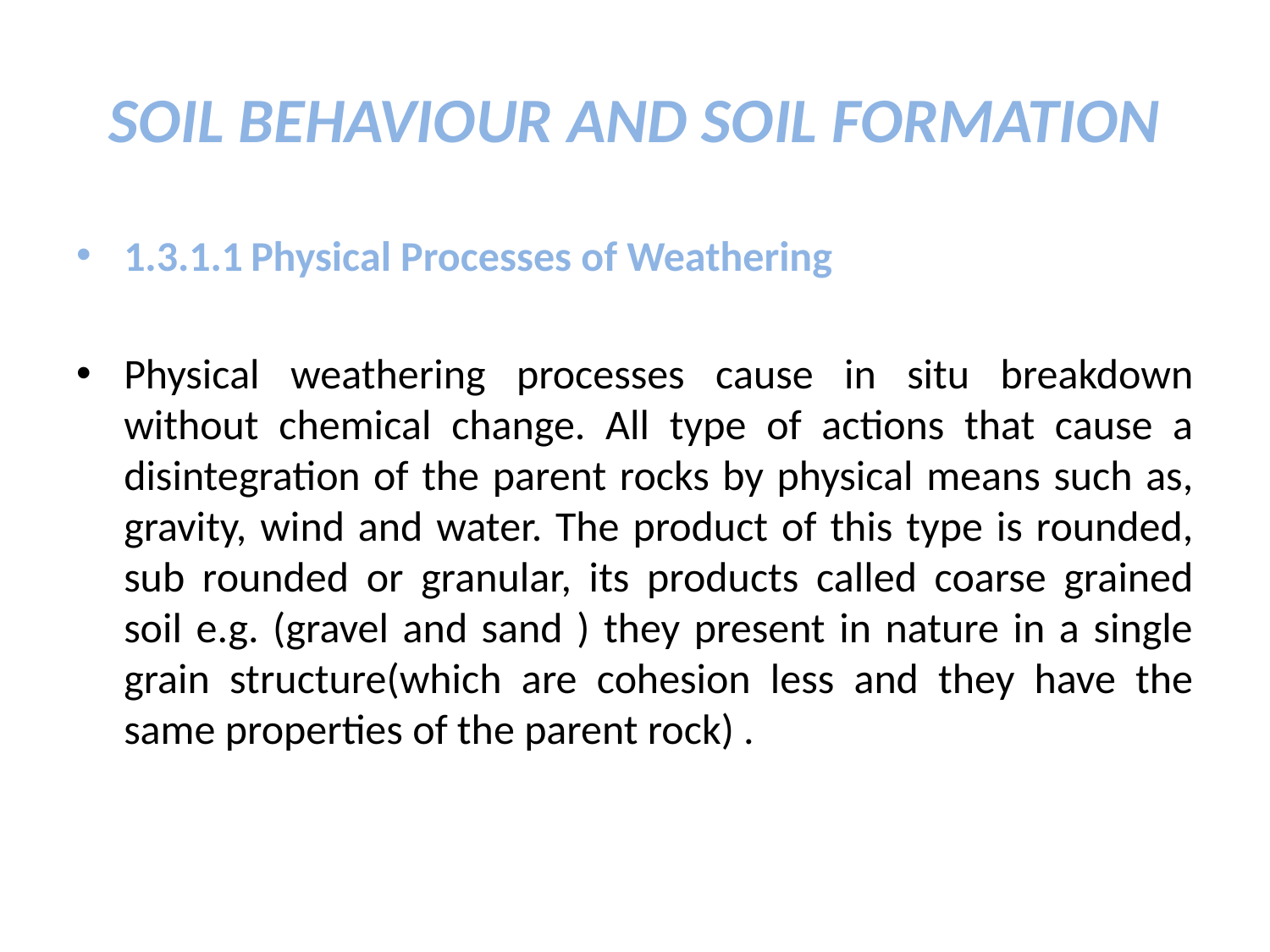

# SOIL BEHAVIOUR AND SOIL FORMATION
1.3.1.1	Physical Processes of Weathering

Physical weathering processes cause in situ breakdown without chemical change. All type of actions that cause a disintegration of the parent rocks by physical means such as, gravity, wind and water. The product of this type is rounded, sub rounded or granular, its products called coarse grained soil e.g. (gravel and sand ) they present in nature in a single grain structure(which are cohesion less and they have the same properties of the parent rock) .